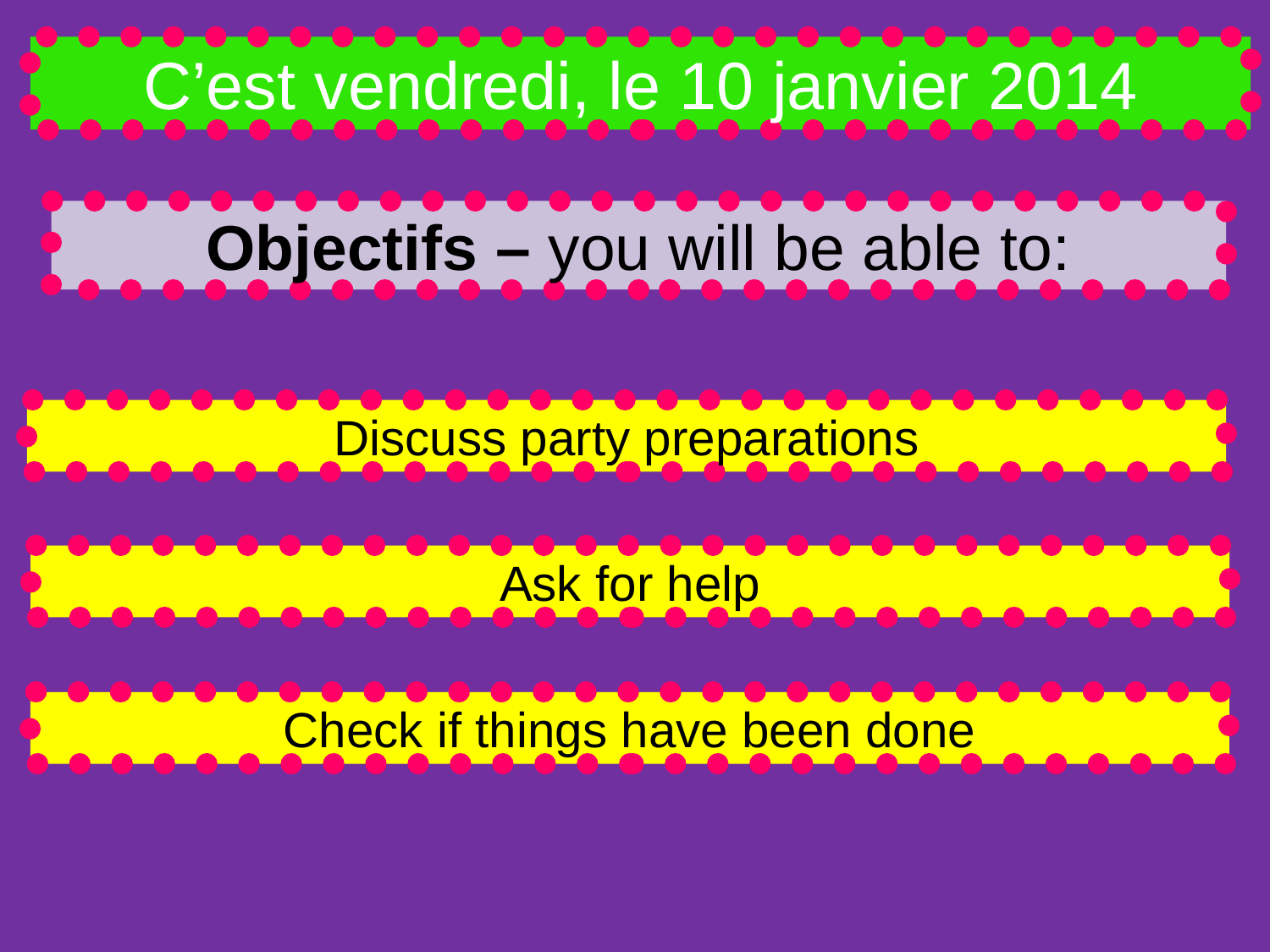

C’est vendredi, le 10 janvier 2014
Objectifs – you will be able to:
Discuss party preparations
Ask for help
Check if things have been done